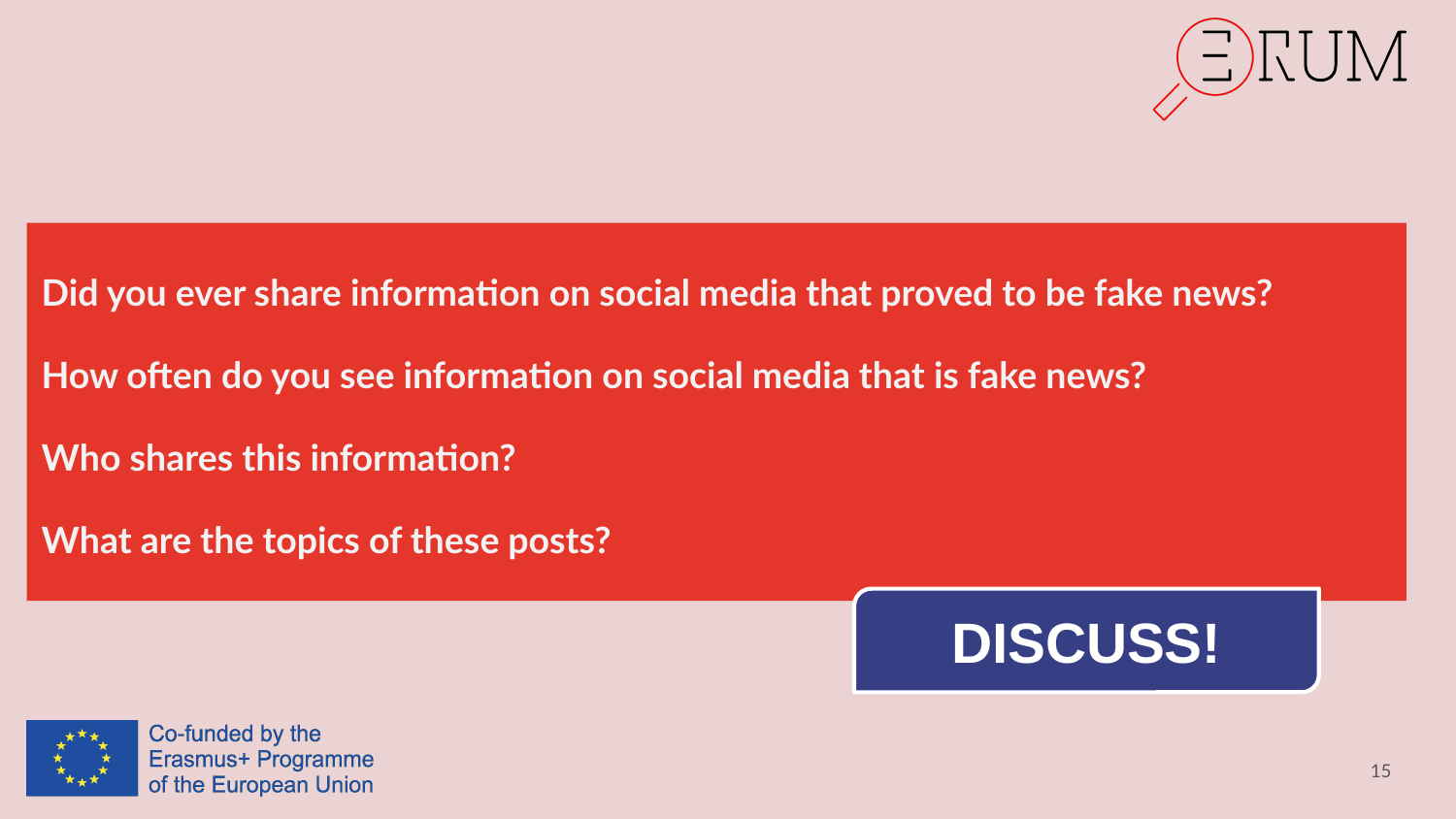

Did you ever share information on social media that proved to be fake news?
How often do you see information on social media that is fake news?
Who shares this information?
What are the topics of these posts?
DISCUSS!
15